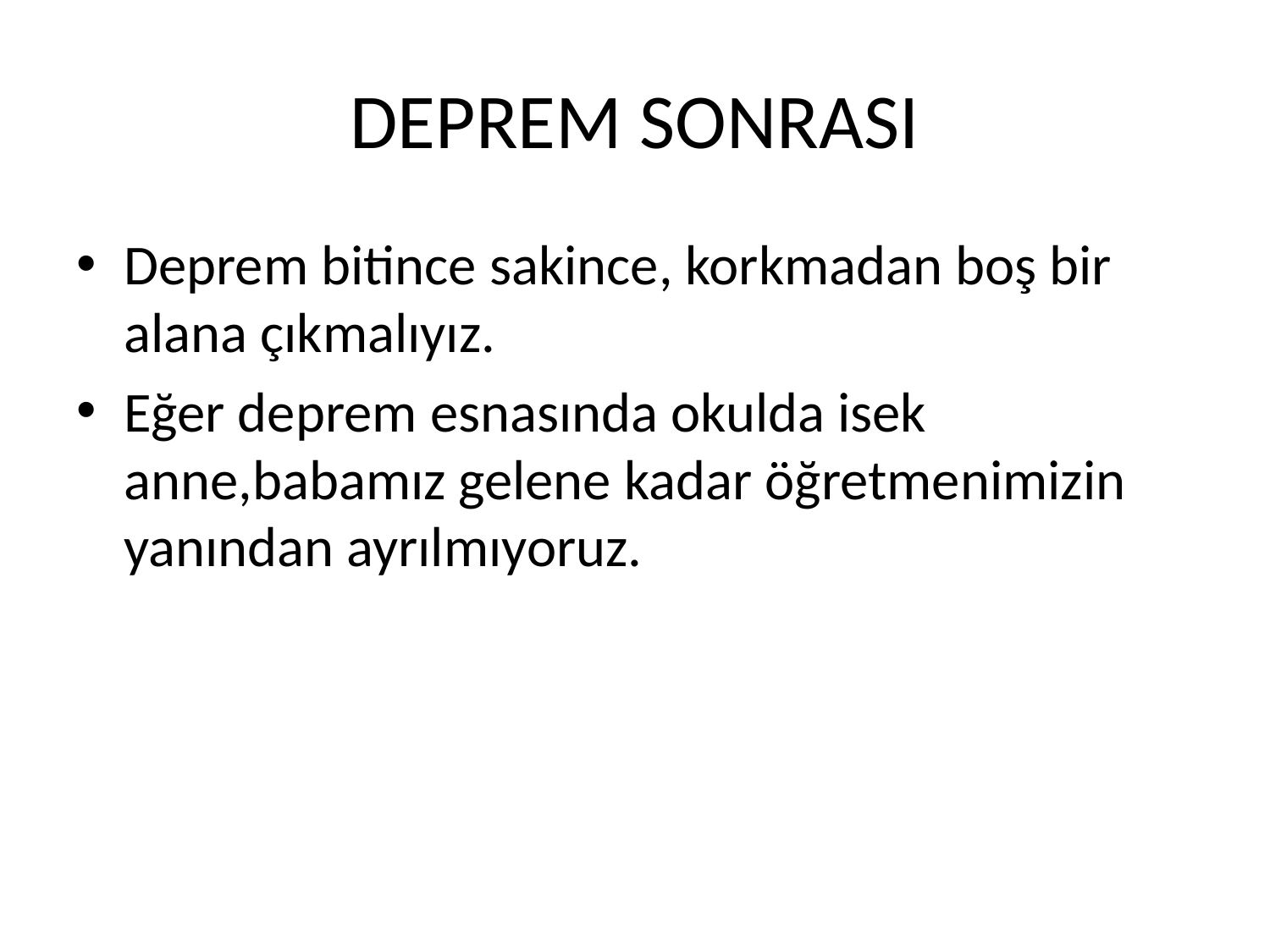

# DEPREM SONRASI
Deprem bitince sakince, korkmadan boş bir alana çıkmalıyız.
Eğer deprem esnasında okulda isek anne,babamız gelene kadar öğretmenimizin yanından ayrılmıyoruz.